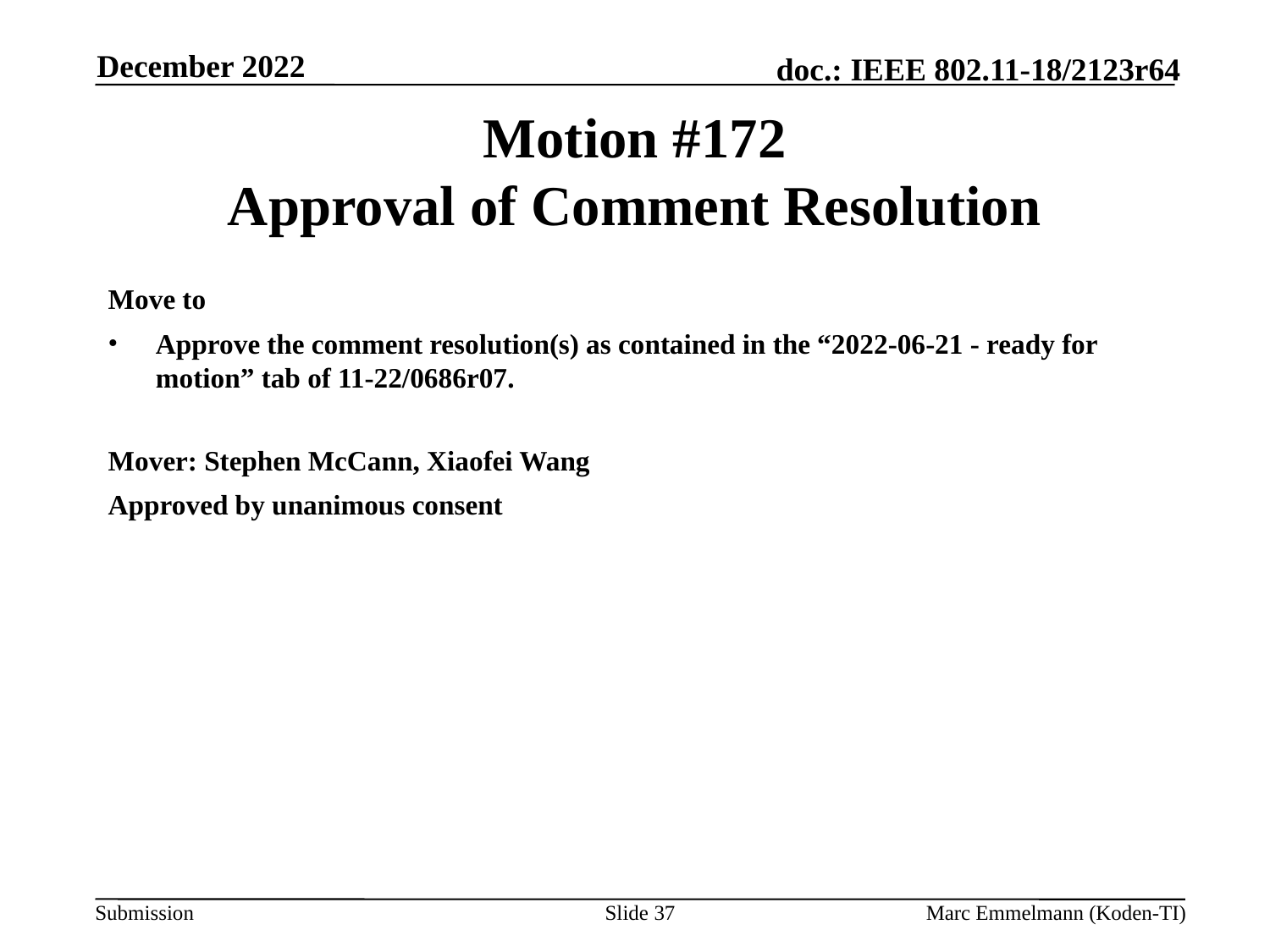

December 2022
# Motion #172 Approval of Comment Resolution
Move to
Approve the comment resolution(s) as contained in the “2022-06-21 - ready for motion” tab of 11-22/0686r07.

Mover: Stephen McCann, Xiaofei Wang
Approved by unanimous consent

Slide 37
Marc Emmelmann (Koden-TI)